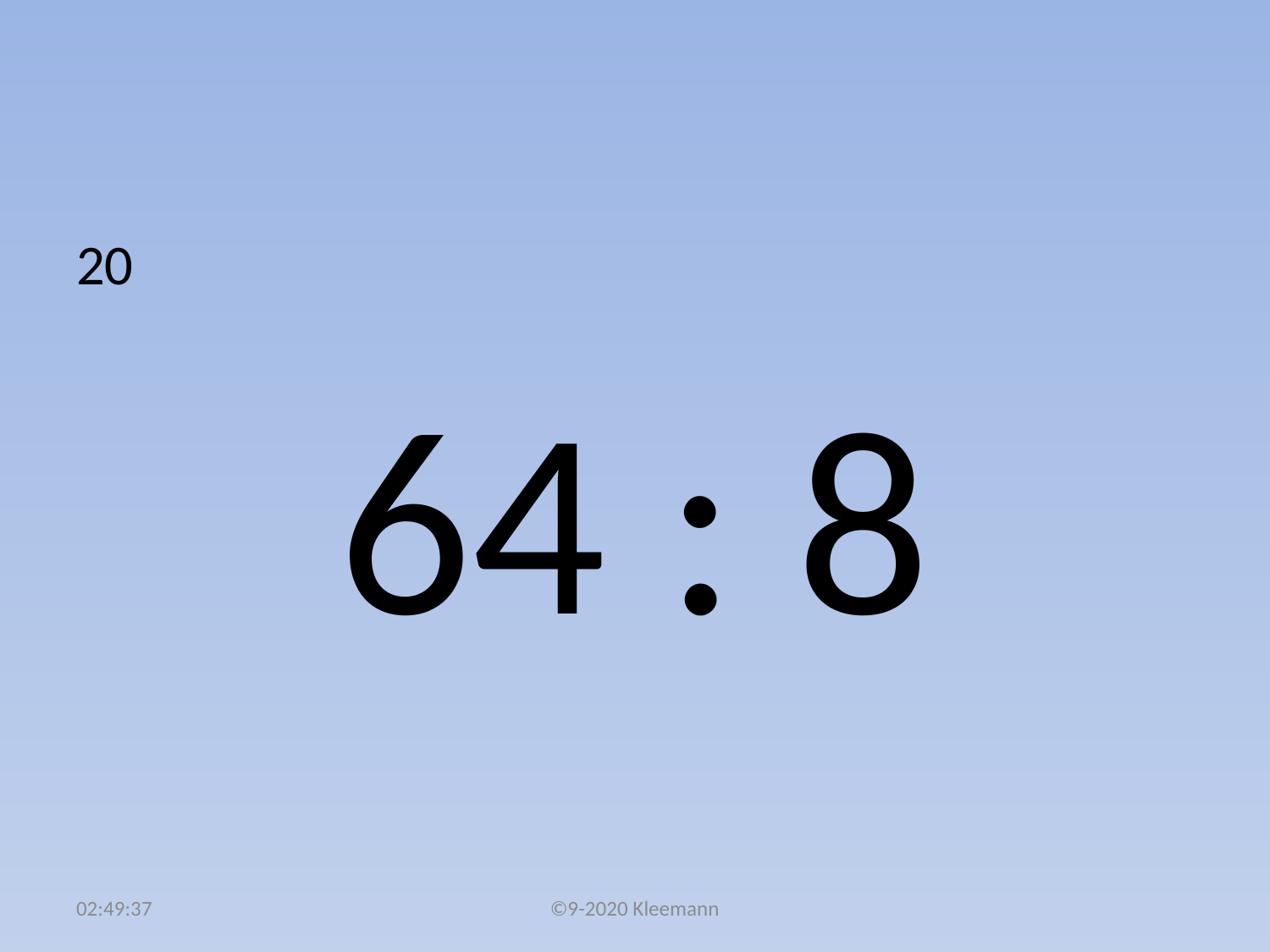

#
20
64 : 8
02:49:37
©9-2020 Kleemann